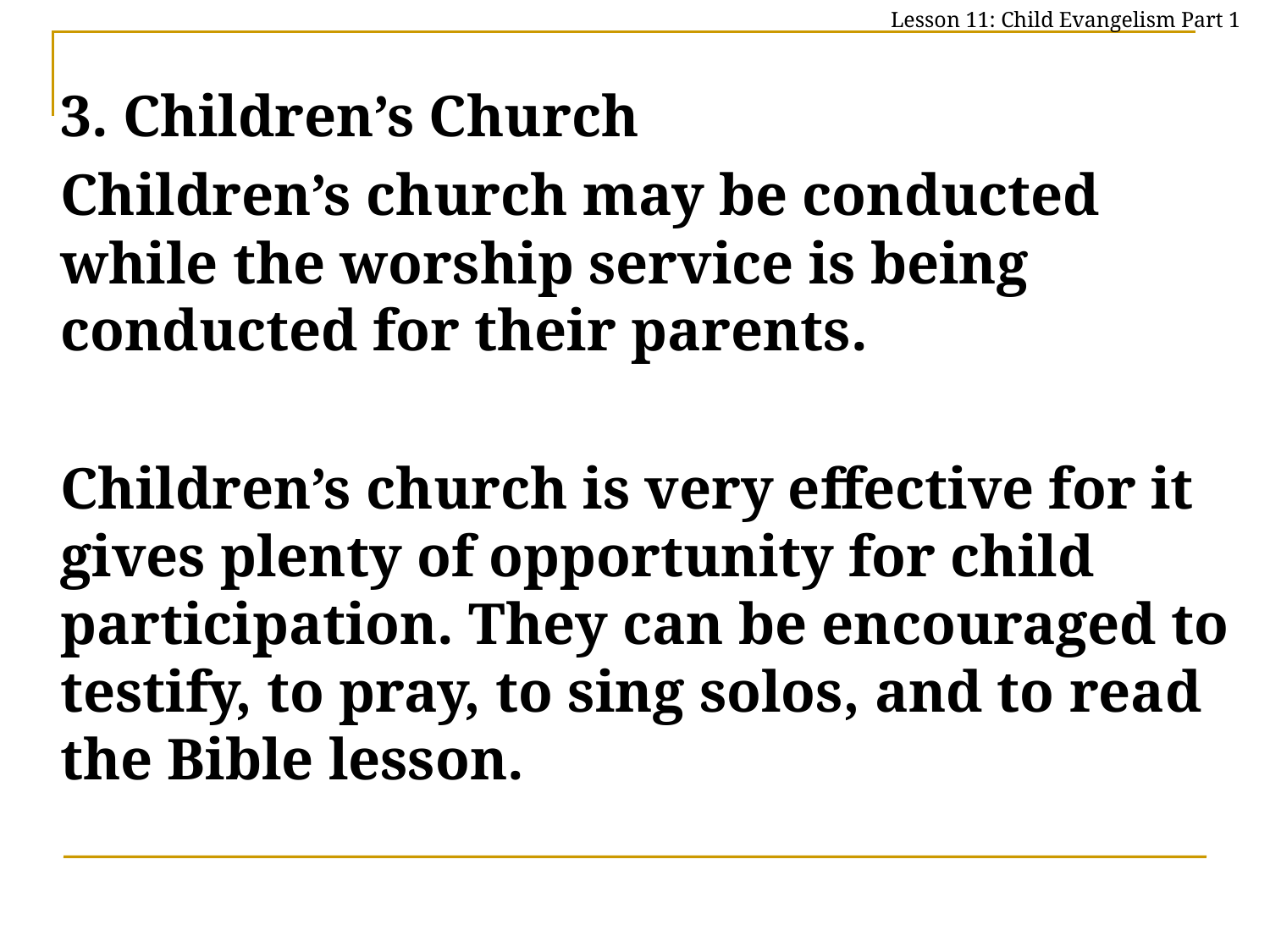

Lesson 11: Child Evangelism Part 1
	3. Children’s Church
	Children’s church may be conducted while the worship service is being conducted for their parents.

	Children’s church is very effective for it gives plenty of opportunity for child participation. They can be encouraged to testify, to pray, to sing solos, and to read the Bible lesson.